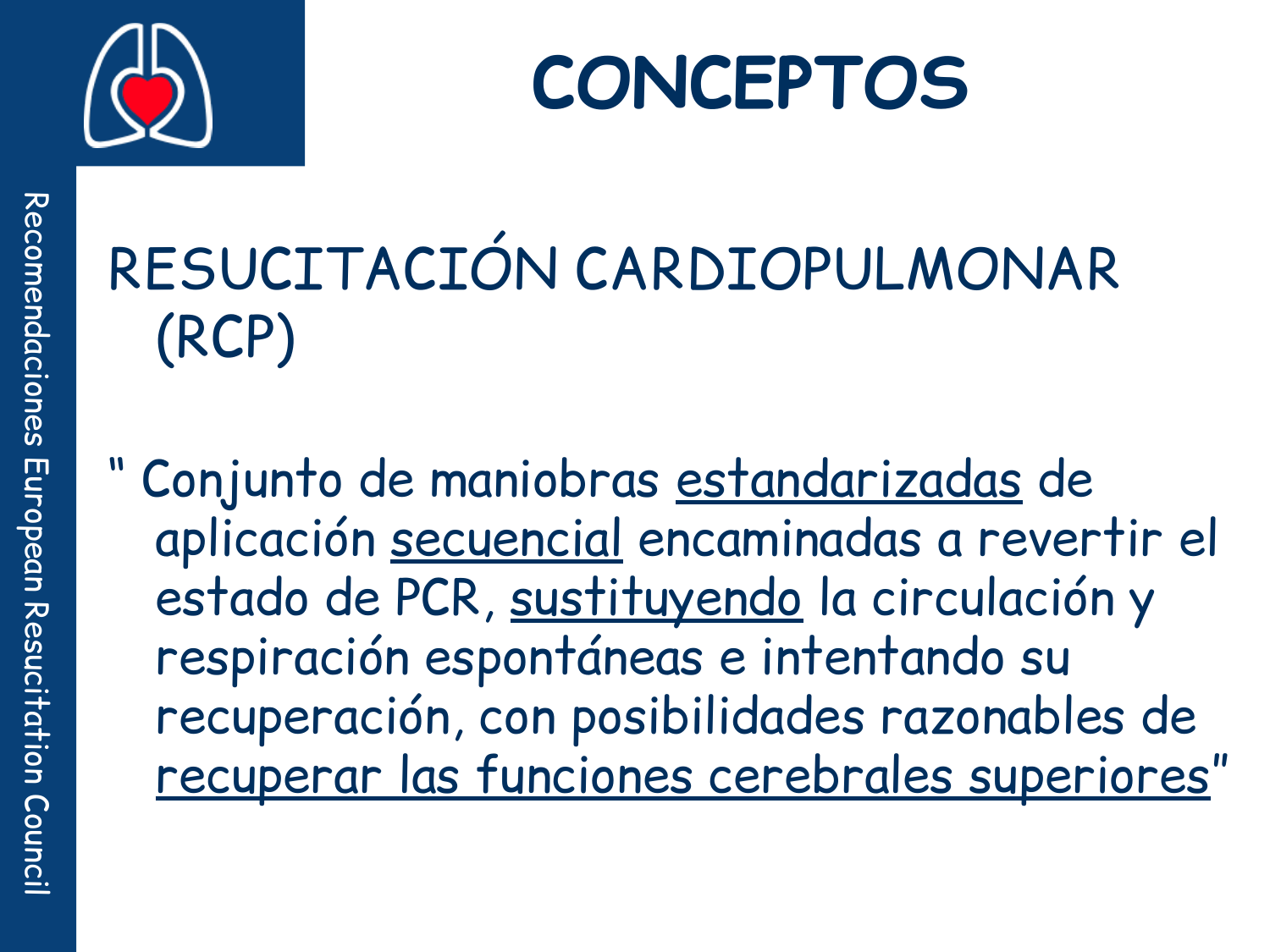

# CONCEPTOS
RESUCITACIÓN CARDIOPULMONAR (RCP)

“ Conjunto de maniobras estandarizadas de aplicación secuencial encaminadas a revertir el estado de PCR, sustituyendo la circulación y respiración espontáneas e intentando su recuperación, con posibilidades razonables de recuperar las funciones cerebrales superiores”